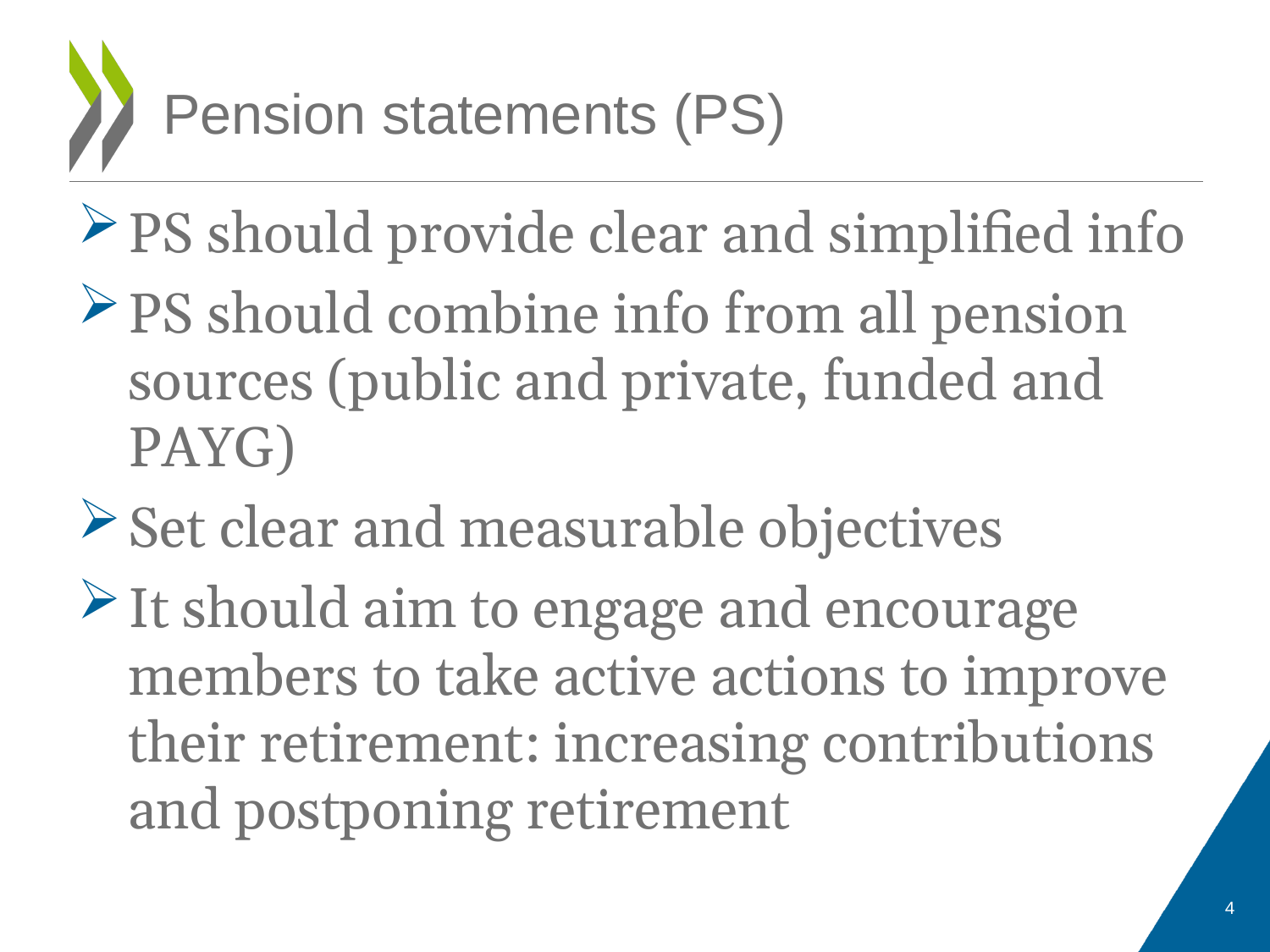

# Pension statements (PS)
PS should provide clear and simplified info
PS should combine info from all pension sources (public and private, funded and PAYG)
Set clear and measurable objectives
It should aim to engage and encourage members to take active actions to improve their retirement: increasing contributions and postponing retirement
4